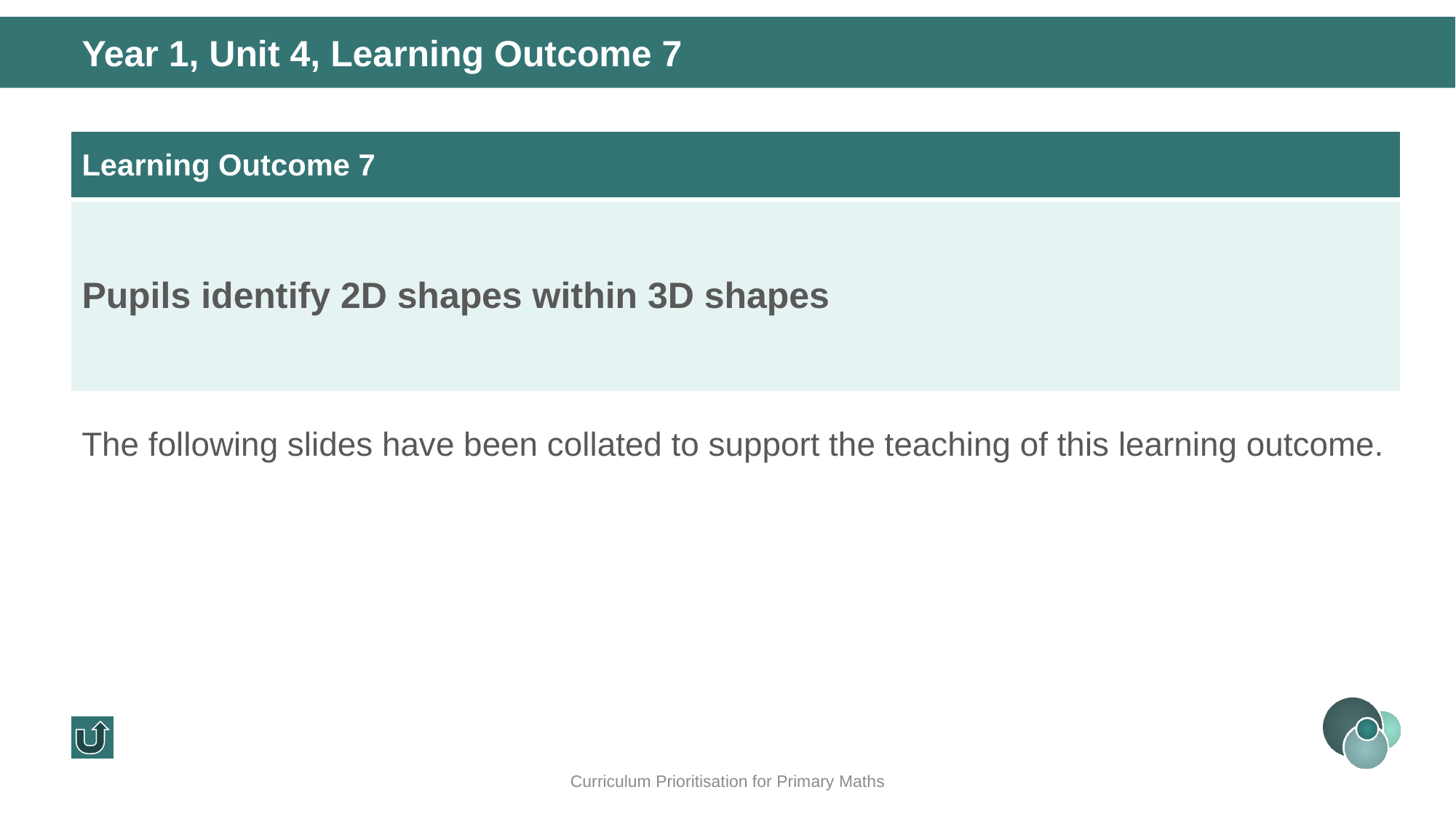

Year 1, Unit 4, Learning Outcome 7
| Learning Outcome 7 |
| --- |
| Pupils identify 2D shapes within 3D shapes |
The following slides have been collated to support the teaching of this learning outcome.

Curriculum Prioritisation for Primary Maths